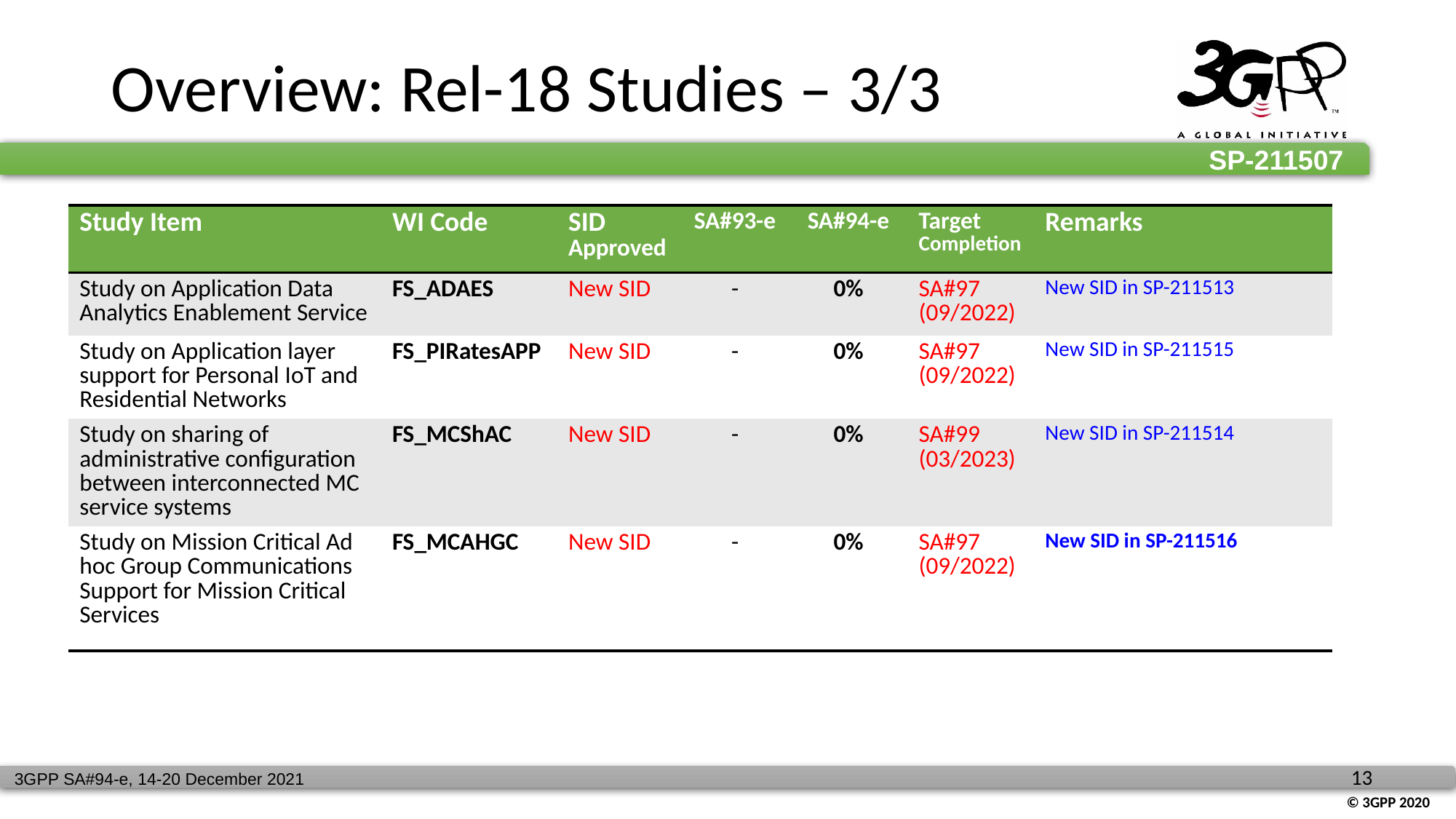

# Overview: Rel-18 Studies – 3/3
| Study Item | WI Code | SID Approved | SA#93-e | SA#94-e | Target Completion | Remarks |
| --- | --- | --- | --- | --- | --- | --- |
| Study on Application Data Analytics Enablement Service | FS\_ADAES | New SID | - | 0% | SA#97 (09/2022) | New SID in SP-211513 |
| Study on Application layer support for Personal IoT and Residential Networks | FS\_PIRatesAPP | New SID | - | 0% | SA#97 (09/2022) | New SID in SP-211515 |
| Study on sharing of administrative configuration between interconnected MC service systems | FS\_MCShAC | New SID | - | 0% | SA#99 (03/2023) | New SID in SP-211514 |
| Study on Mission Critical Ad hoc Group Communications Support for Mission Critical Services | FS\_MCAHGC | New SID | - | 0% | SA#97 (09/2022) | New SID in SP-211516 |